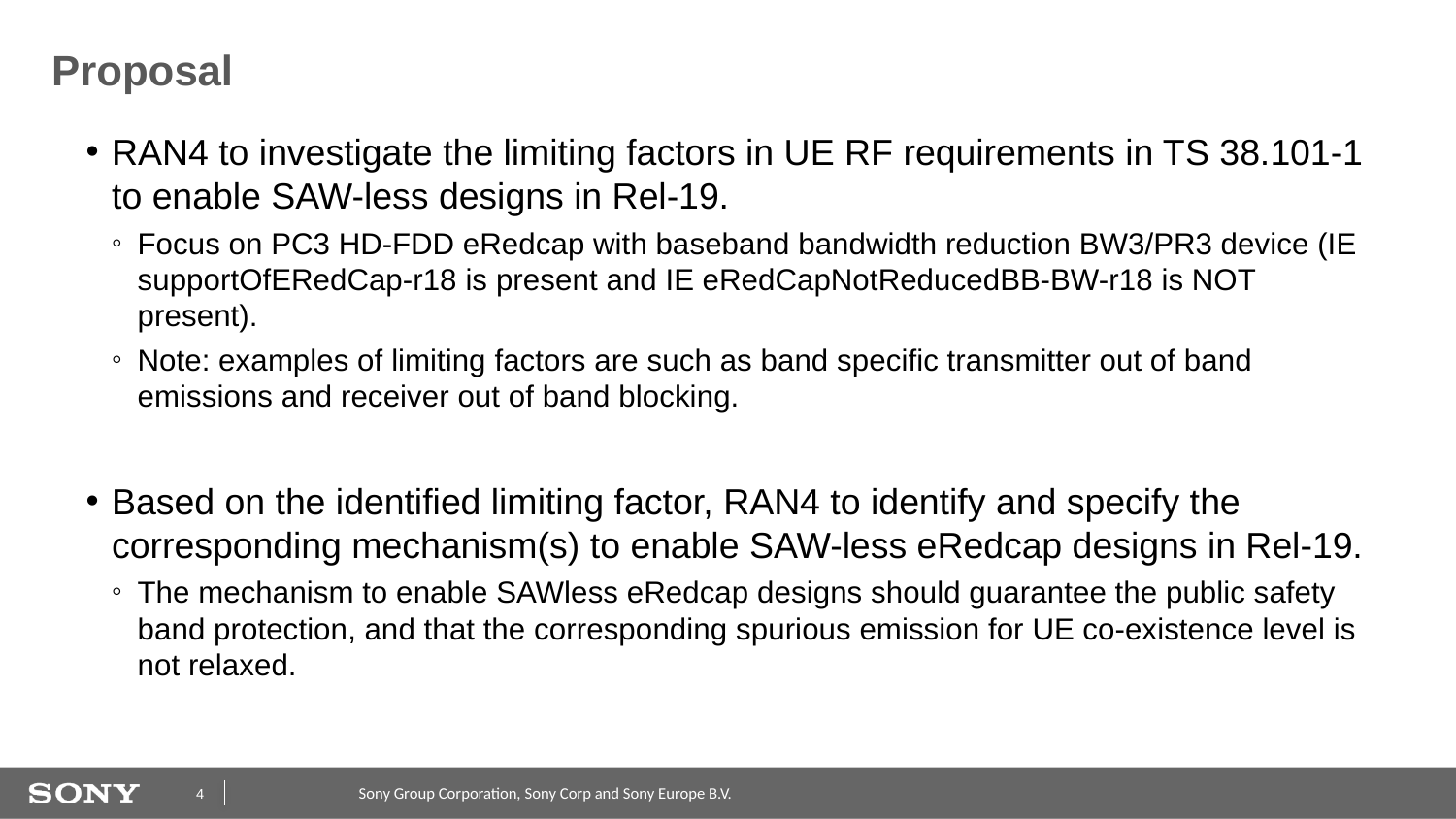

# Proposal
RAN4 to investigate the limiting factors in UE RF requirements in TS 38.101-1 to enable SAW-less designs in Rel-19.
Focus on PC3 HD-FDD eRedcap with baseband bandwidth reduction BW3/PR3 device (IE supportOfERedCap-r18 is present and IE eRedCapNotReducedBB-BW-r18 is NOT present).
Note: examples of limiting factors are such as band specific transmitter out of band emissions and receiver out of band blocking.

Based on the identified limiting factor, RAN4 to identify and specify the corresponding mechanism(s) to enable SAW-less eRedcap designs in Rel-19.
The mechanism to enable SAWless eRedcap designs should guarantee the public safety band protection, and that the corresponding spurious emission for UE co-existence level is not relaxed.